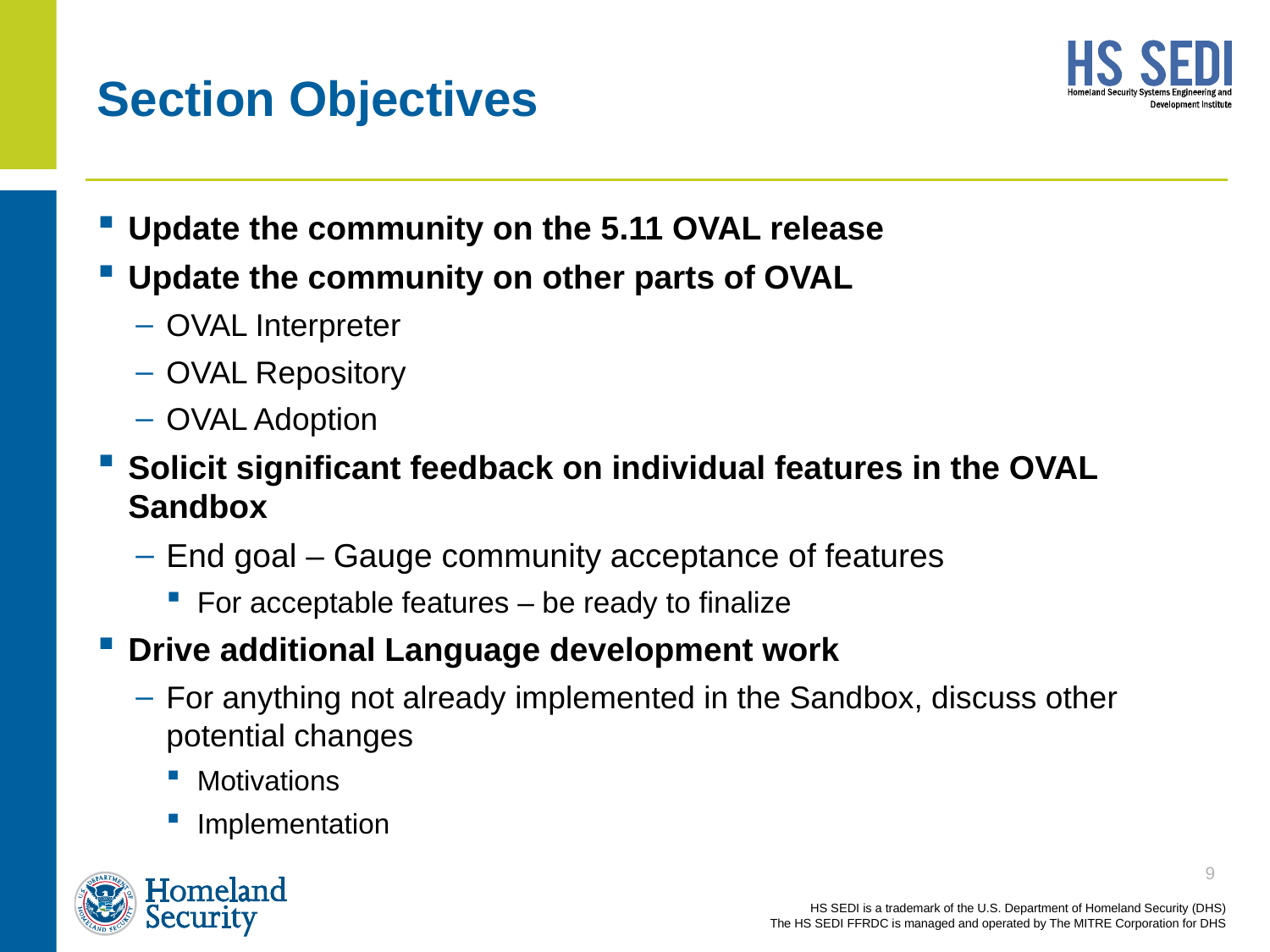

# Section Objectives
Update the community on the 5.11 OVAL release
Update the community on other parts of OVAL
OVAL Interpreter
OVAL Repository
OVAL Adoption
Solicit significant feedback on individual features in the OVAL Sandbox
End goal – Gauge community acceptance of features
For acceptable features – be ready to finalize
Drive additional Language development work
For anything not already implemented in the Sandbox, discuss other potential changes
Motivations
Implementation
9